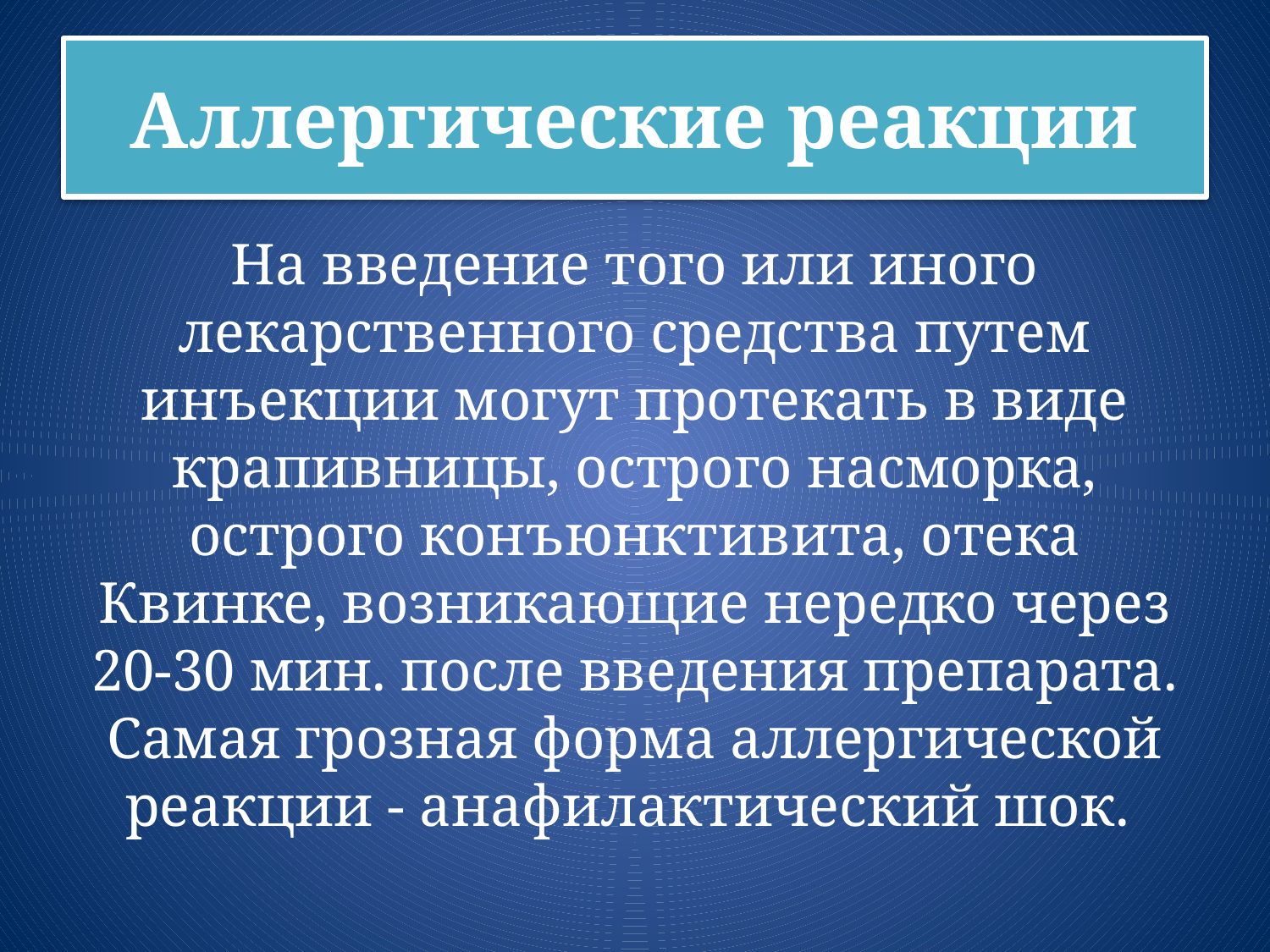

# Аллергические реакции
На введение того или иного лекарственного средства путем инъекции могут протекать в виде крапивницы, острого насморка, острого конъюнктивита, отека Квинке, возникающие нередко через 20-30 мин. после введения препарата. Самая грозная форма аллергической реакции - анафилактический шок.